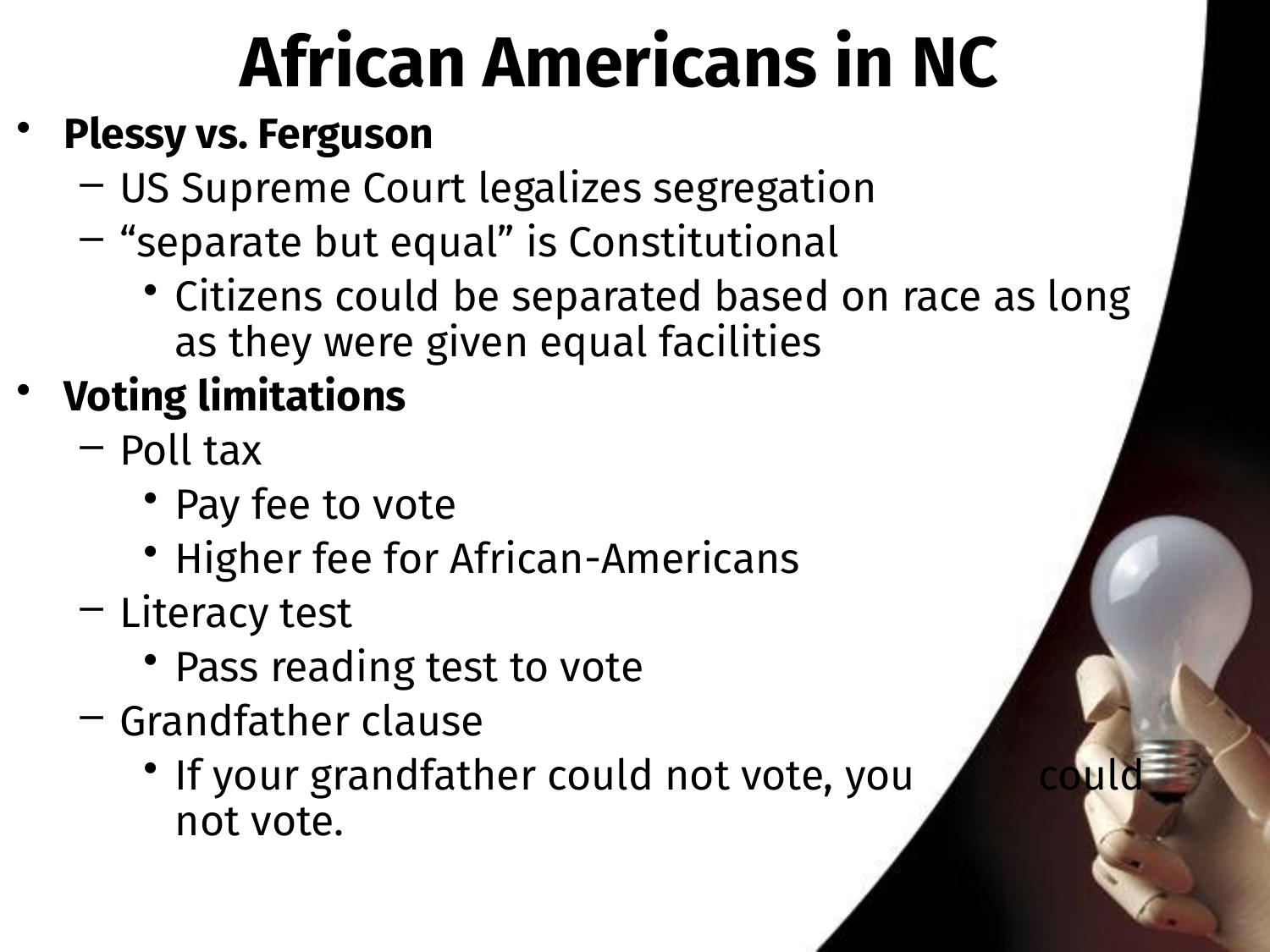

# African Americans in NC
Plessy vs. Ferguson
US Supreme Court legalizes segregation
“separate but equal” is Constitutional
Citizens could be separated based on race as long as they were given equal facilities
Voting limitations
Poll tax
Pay fee to vote
Higher fee for African-Americans
Literacy test
Pass reading test to vote
Grandfather clause
If your grandfather could not vote, you           could not vote.